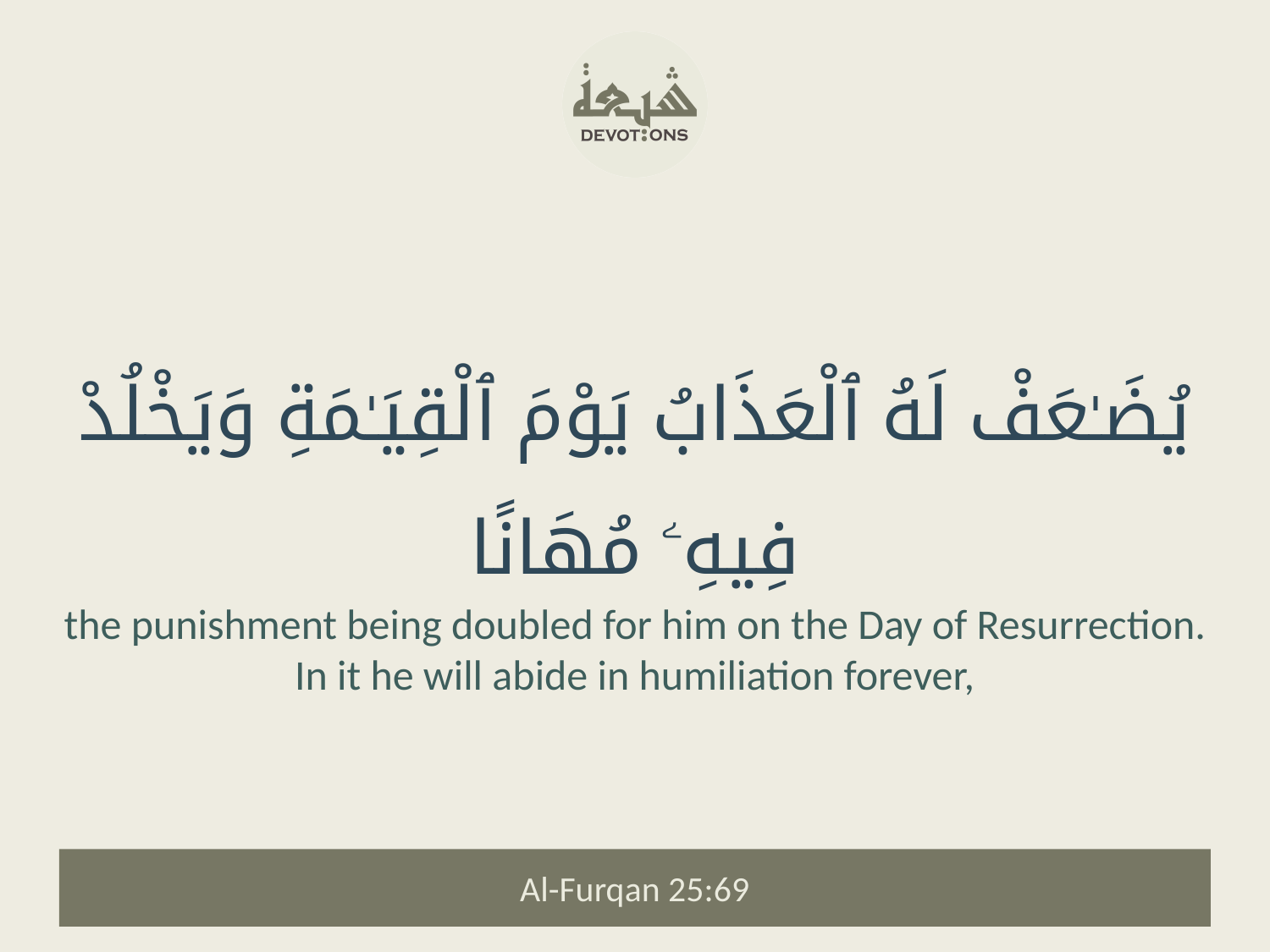

يُضَـٰعَفْ لَهُ ٱلْعَذَابُ يَوْمَ ٱلْقِيَـٰمَةِ وَيَخْلُدْ فِيهِۦ مُهَانًا
the punishment being doubled for him on the Day of Resurrection. In it he will abide in humiliation forever,
Al-Furqan 25:69